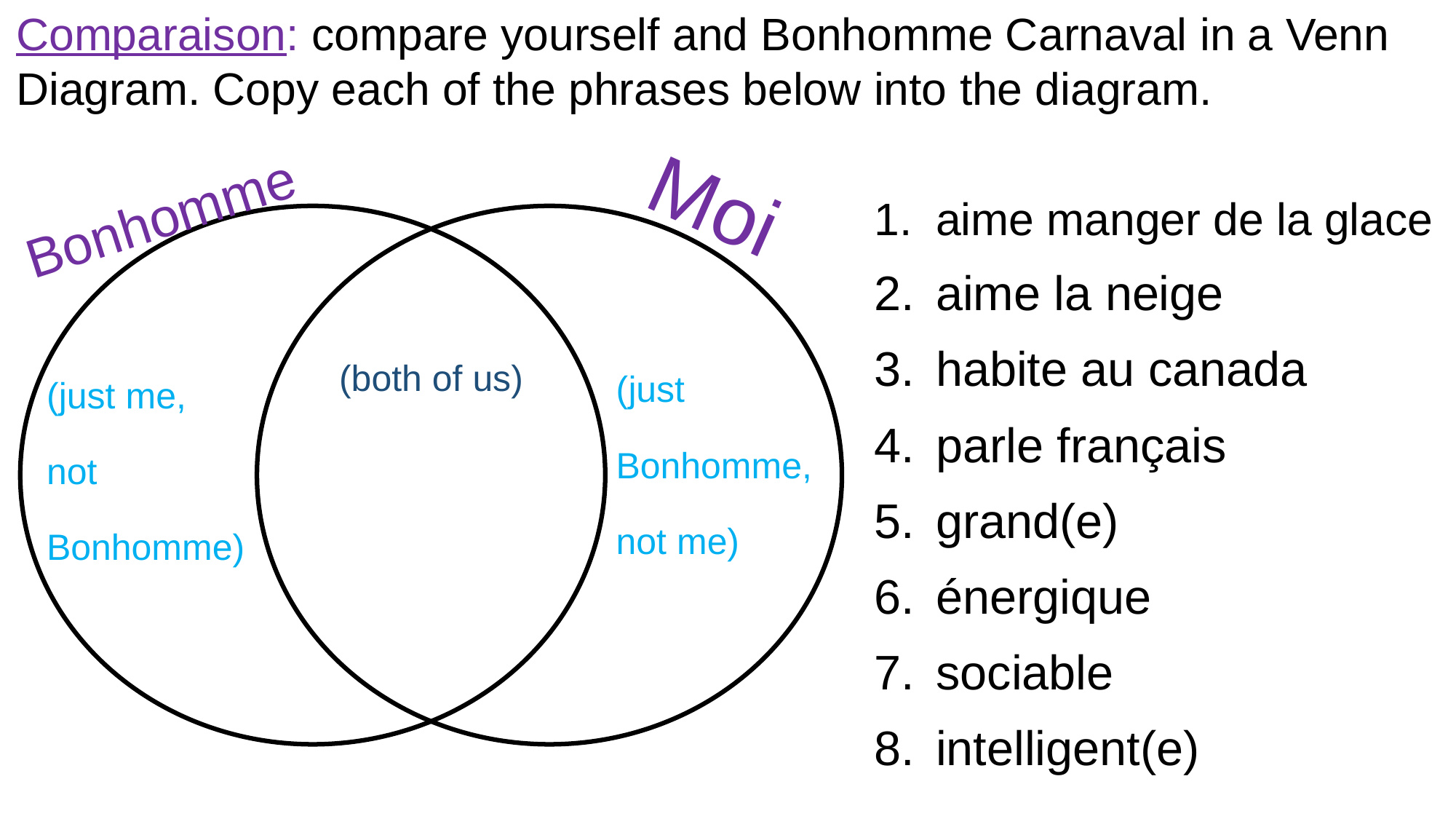

Comparaison: compare yourself and Bonhomme Carnaval in a Venn Diagram. Copy each of the phrases below into the diagram.
aime manger de la glace
aime la neige
habite au canada
parle français
grand(e)
énergique
sociable
intelligent(e)
Moi
Bonhomme

(both of us)
(just Bonhomme, not me)
(just me, not Bonhomme)